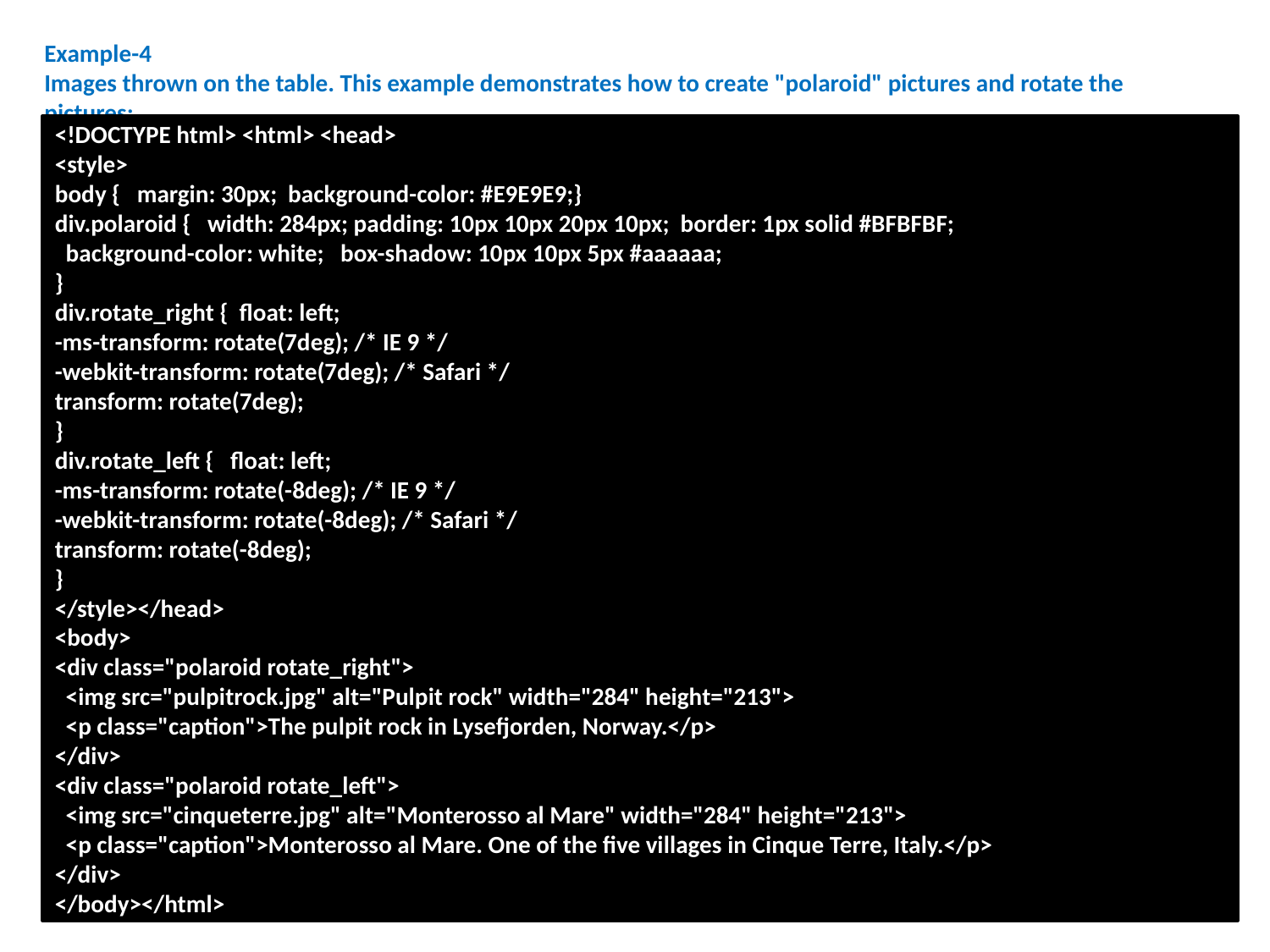

Example-4
Images thrown on the table. This example demonstrates how to create "polaroid" pictures and rotate the pictures:
<!DOCTYPE html> <html> <head>
<style>
body {   margin: 30px;  background-color: #E9E9E9;}
div.polaroid {   width: 284px; padding: 10px 10px 20px 10px;  border: 1px solid #BFBFBF;
  background-color: white;   box-shadow: 10px 10px 5px #aaaaaa;
}
div.rotate_right {  float: left;
-ms-transform: rotate(7deg); /* IE 9 */
-webkit-transform: rotate(7deg); /* Safari */
transform: rotate(7deg);
}
div.rotate_left {   float: left;
-ms-transform: rotate(-8deg); /* IE 9 */
-webkit-transform: rotate(-8deg); /* Safari */
transform: rotate(-8deg);
}
</style></head>
<body>
<div class="polaroid rotate_right">
  <img src="pulpitrock.jpg" alt="Pulpit rock" width="284" height="213">
  <p class="caption">The pulpit rock in Lysefjorden, Norway.</p>
</div>
<div class="polaroid rotate_left">
  <img src="cinqueterre.jpg" alt="Monterosso al Mare" width="284" height="213">
  <p class="caption">Monterosso al Mare. One of the five villages in Cinque Terre, Italy.</p>
</div>
</body></html>